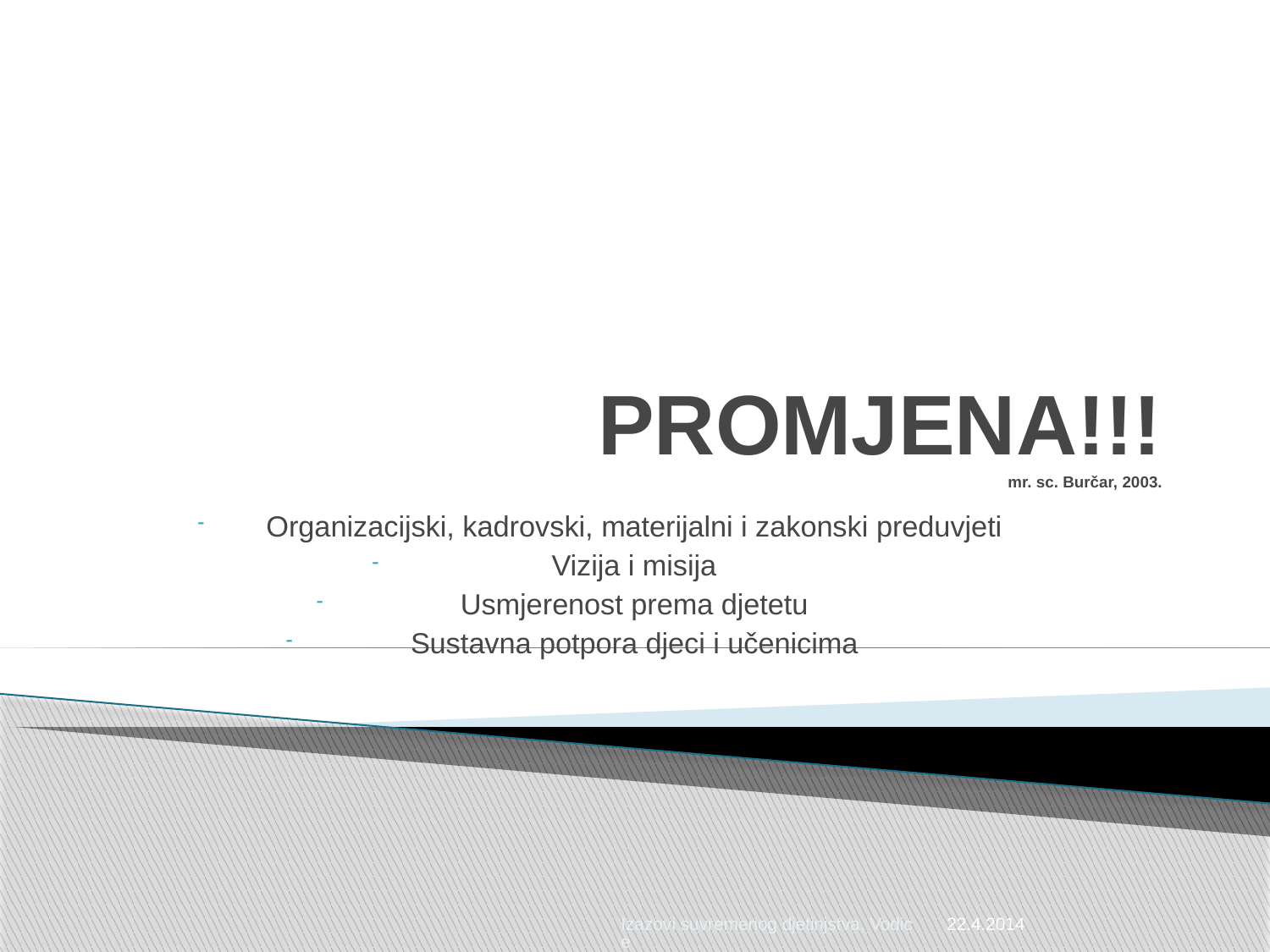

# PROMJENA!!! mr. sc. Burčar, 2003.
Organizacijski, kadrovski, materijalni i zakonski preduvjeti
Vizija i misija
Usmjerenost prema djetetu
Sustavna potpora djeci i učenicima
Izazovi suvremenog djetinjstva, Vodice
22.4.2014